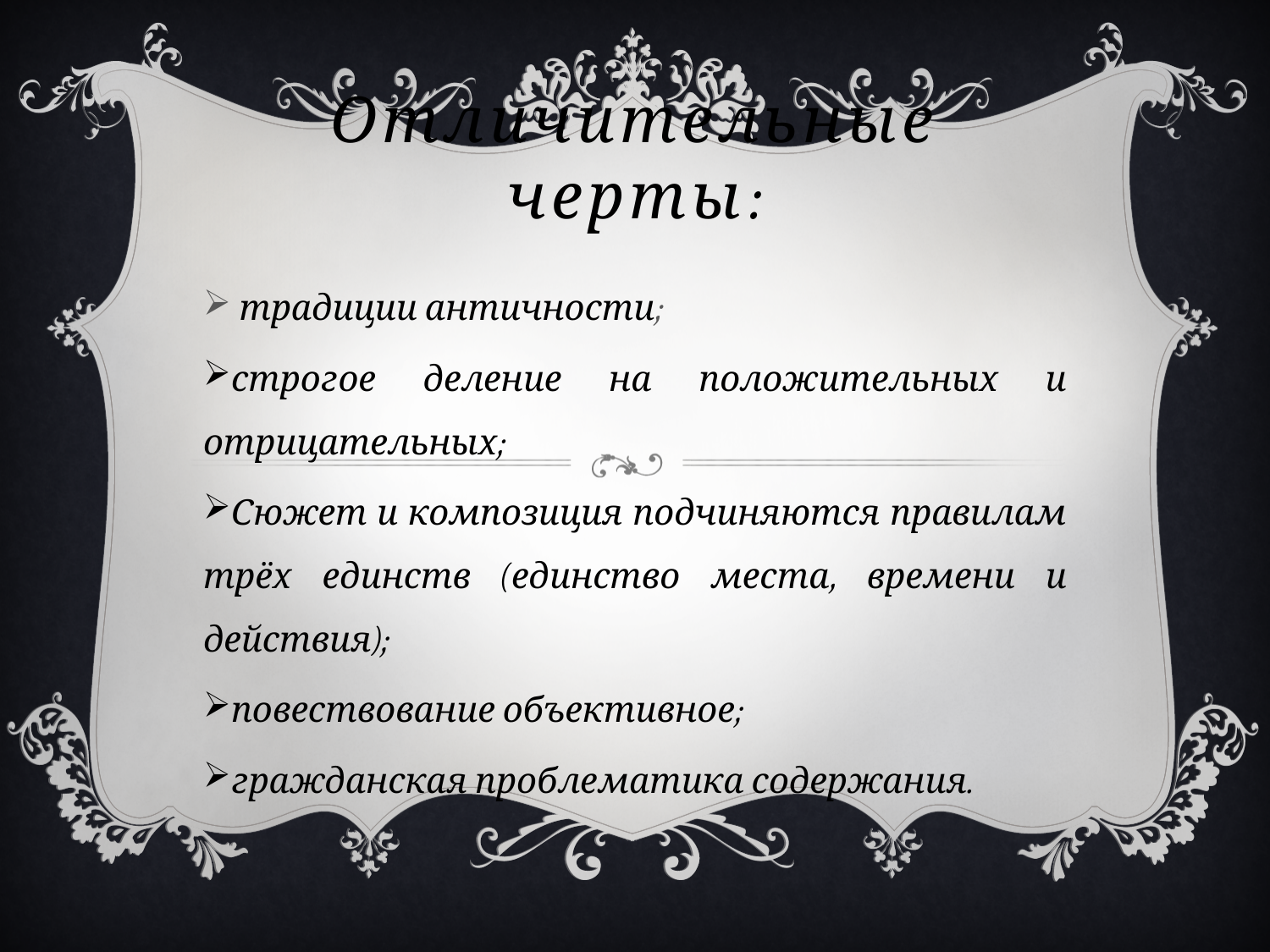

# Отличительные черты:
 традиции античности;
строгое деление на положительных и отрицательных;
Сюжет и композиция подчиняются правилам трёх единств (единство места, времени и действия);
повествование объективное;
гражданская проблематика содержания.